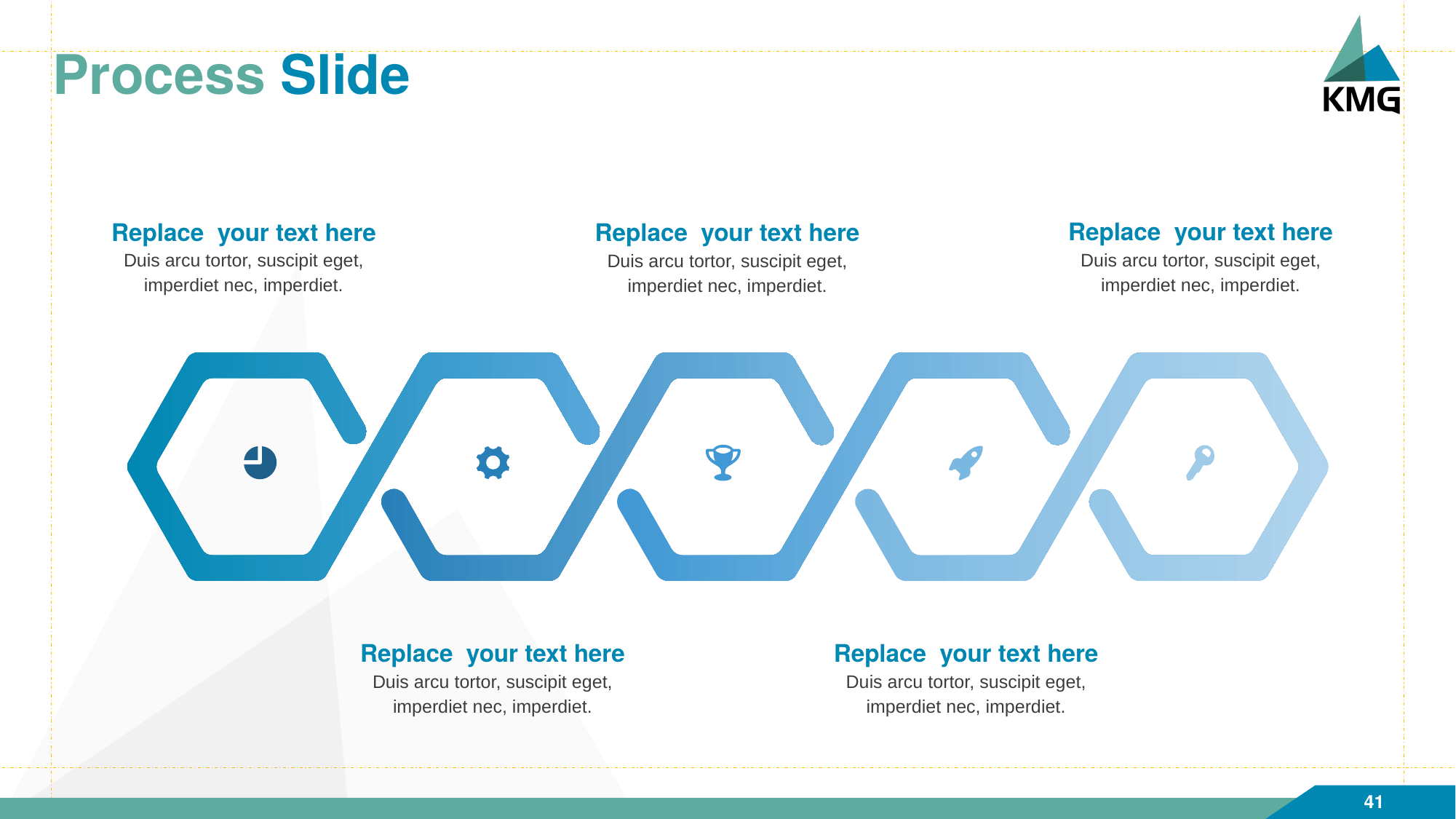

# Process Slide
Replace  your text here
Duis arcu tortor, suscipit eget, imperdiet nec, imperdiet.
Replace  your text here
Duis arcu tortor, suscipit eget, imperdiet nec, imperdiet.
Replace  your text here
Duis arcu tortor, suscipit eget, imperdiet nec, imperdiet.

Replace  your text here
Duis arcu tortor, suscipit eget, imperdiet nec, imperdiet.
Replace  your text here
Duis arcu tortor, suscipit eget, imperdiet nec, imperdiet.